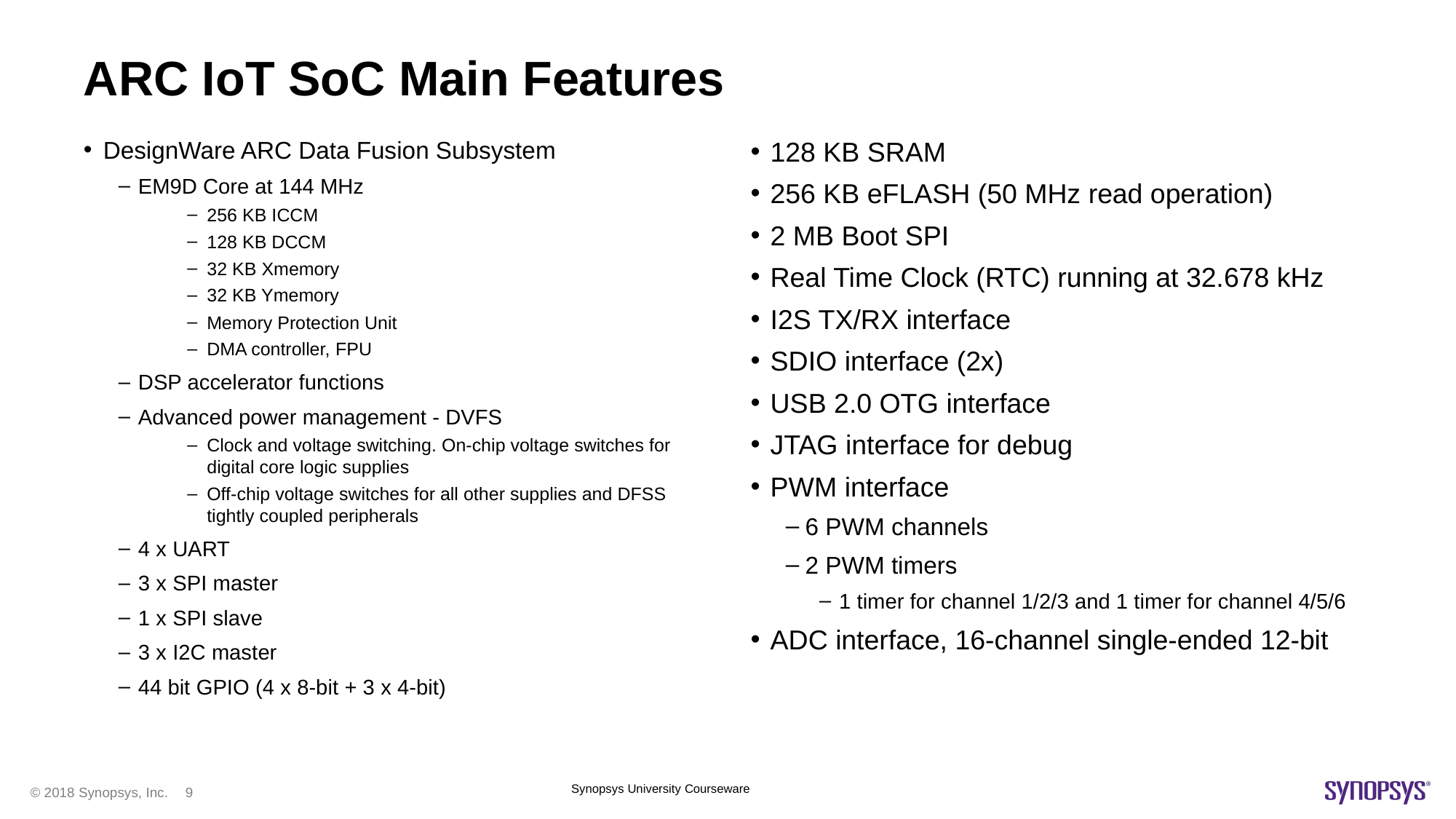

# ARC IoT SoC Main Features
DesignWare ARC Data Fusion Subsystem
EM9D Core at 144 MHz
256 KB ICCM
128 KB DCCM
32 KB Xmemory
32 KB Ymemory
Memory Protection Unit
DMA controller, FPU
DSP accelerator functions
Advanced power management - DVFS
Clock and voltage switching. On-chip voltage switches for digital core logic supplies
Off-chip voltage switches for all other supplies and DFSS tightly coupled peripherals
4 x UART
3 x SPI master
1 x SPI slave
3 x I2C master
44 bit GPIO (4 x 8-bit + 3 x 4-bit)
128 KB SRAM
256 KB eFLASH (50 MHz read operation)
2 MB Boot SPI
Real Time Clock (RTC) running at 32.678 kHz
I2S TX/RX interface
SDIO interface (2x)
USB 2.0 OTG interface
JTAG interface for debug
PWM interface
6 PWM channels
2 PWM timers
1 timer for channel 1/2/3 and 1 timer for channel 4/5/6
ADC interface, 16-channel single-ended 12-bit